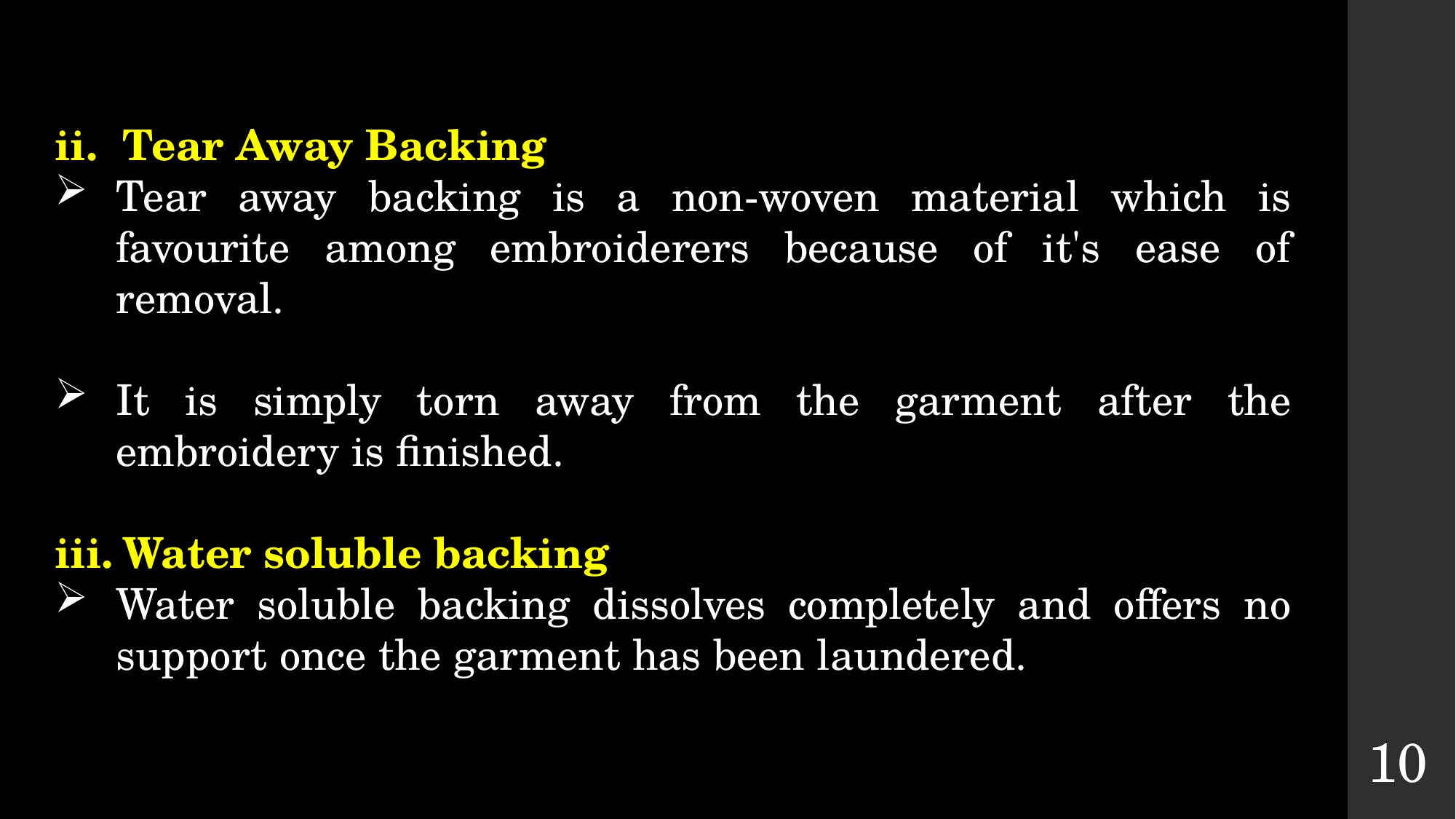

Tear Away Backing
Tear away backing is a non-woven material which is favourite among embroiderers because of it's ease of removal.

It is simply torn away from the garment after the embroidery is finished.

Water soluble backing
Water soluble backing dissolves completely and offers no support once the garment has been laundered.
10